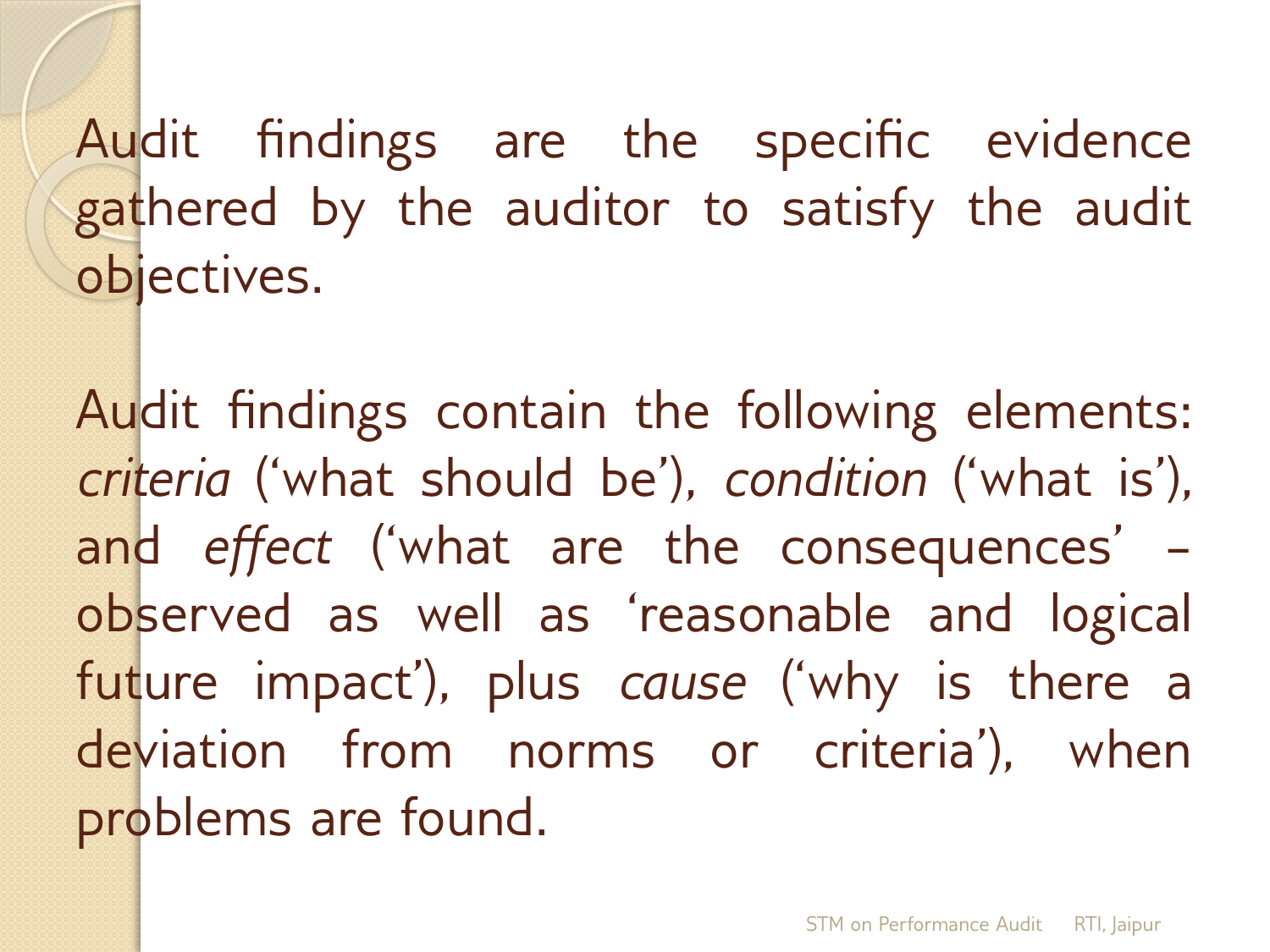

# Audit findings are the specific evidence gathered by the auditor to satisfy the audit objectives. Audit findings contain the following elements: criteria (‘what should be’), condition (‘what is’), and effect (‘what are the consequences’ – observed as well as ‘reasonable and logical future impact’), plus cause (‘why is there a deviation from norms or criteria’), when problems are found.
STM on Performance Audit     RTI, Jaipur